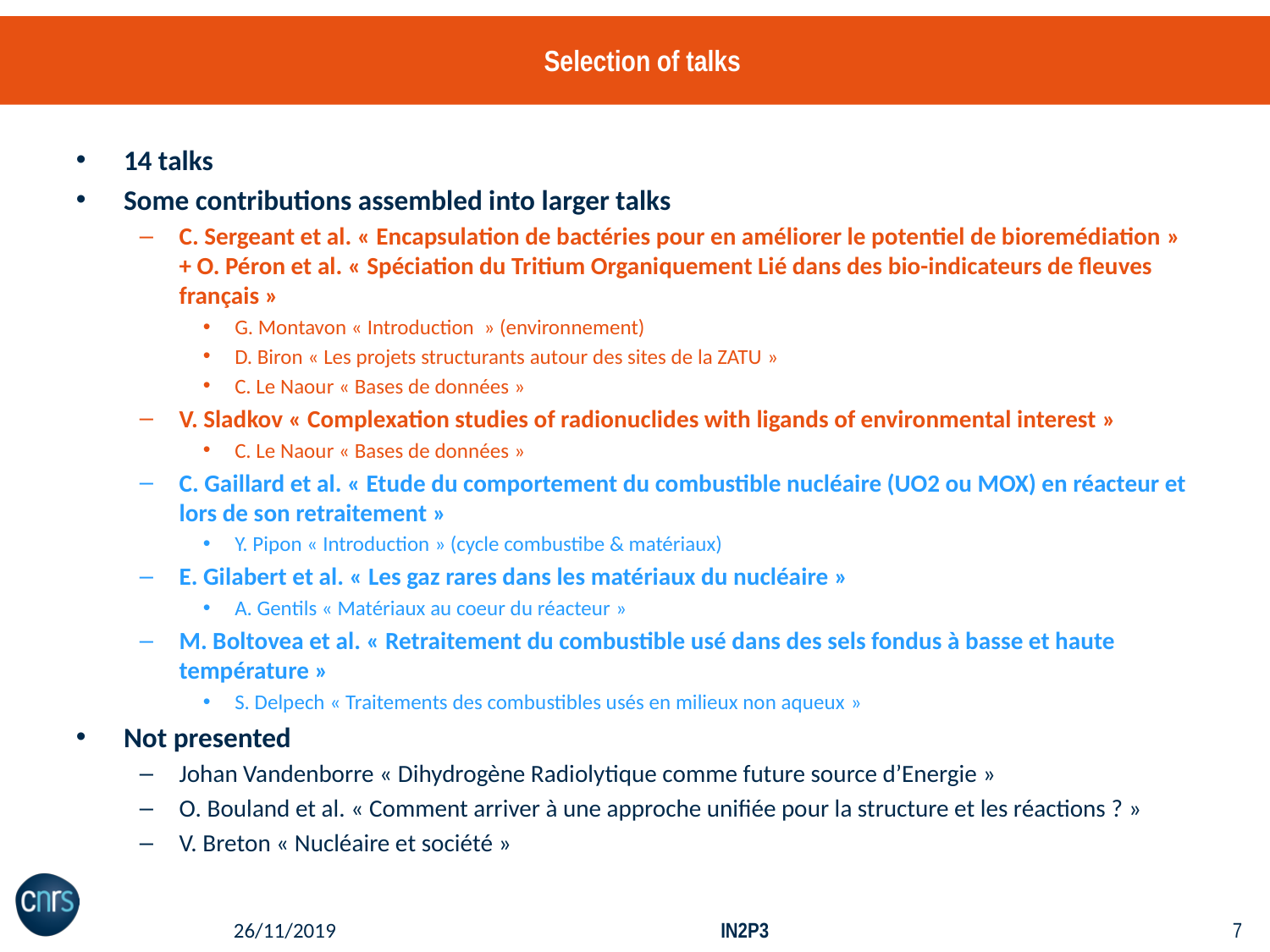

# Selection of talks
14 talks
Some contributions assembled into larger talks
C. Sergeant et al. « Encapsulation de bactéries pour en améliorer le potentiel de bioremédiation » + O. Péron et al. « Spéciation du Tritium Organiquement Lié dans des bio-indicateurs de fleuves français »
G. Montavon « Introduction  » (environnement)
D. Biron « Les projets structurants autour des sites de la ZATU »
C. Le Naour « Bases de données »
V. Sladkov « Complexation studies of radionuclides with ligands of environmental interest »
C. Le Naour « Bases de données »
C. Gaillard et al. « Etude du comportement du combustible nucléaire (UO2 ou MOX) en réacteur et lors de son retraitement »
Y. Pipon « Introduction » (cycle combustibe & matériaux)
E. Gilabert et al. « Les gaz rares dans les matériaux du nucléaire »
A. Gentils « Matériaux au coeur du réacteur »
M. Boltovea et al. « Retraitement du combustible usé dans des sels fondus à basse et haute température »
S. Delpech « Traitements des combustibles usés en milieux non aqueux »
Not presented
Johan Vandenborre « Dihydrogène Radiolytique comme future source d’Energie »
O. Bouland et al. « Comment arriver à une approche unifiée pour la structure et les réactions ? »
V. Breton « Nucléaire et société »

26/11/2019
IN2P3
7